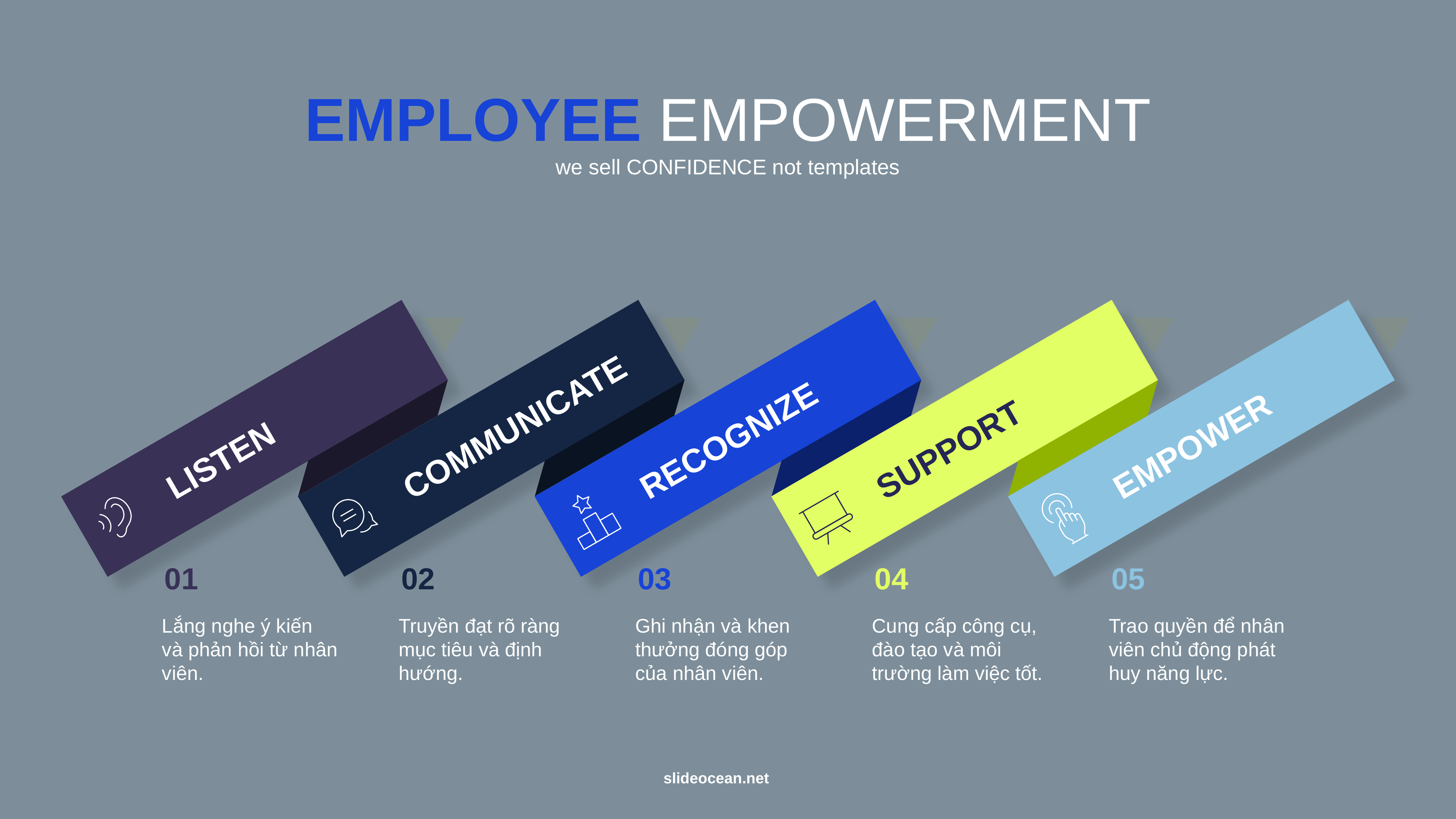

EMPLOYEE EMPOWERMENT
we sell CONFIDENCE not templates

LISTEN
COMMUNICATE
RECOGNIZE
SUPPORT
EMPOWER

01
02
03
04
05
Lắng nghe ý kiến và phản hồi từ nhân viên.
Truyền đạt rõ ràng mục tiêu và định hướng.
Ghi nhận và khen thưởng đóng góp của nhân viên.
Cung cấp công cụ, đào tạo và môi trường làm việc tốt.
Trao quyền để nhân viên chủ động phát huy năng lực.
slideocean.net